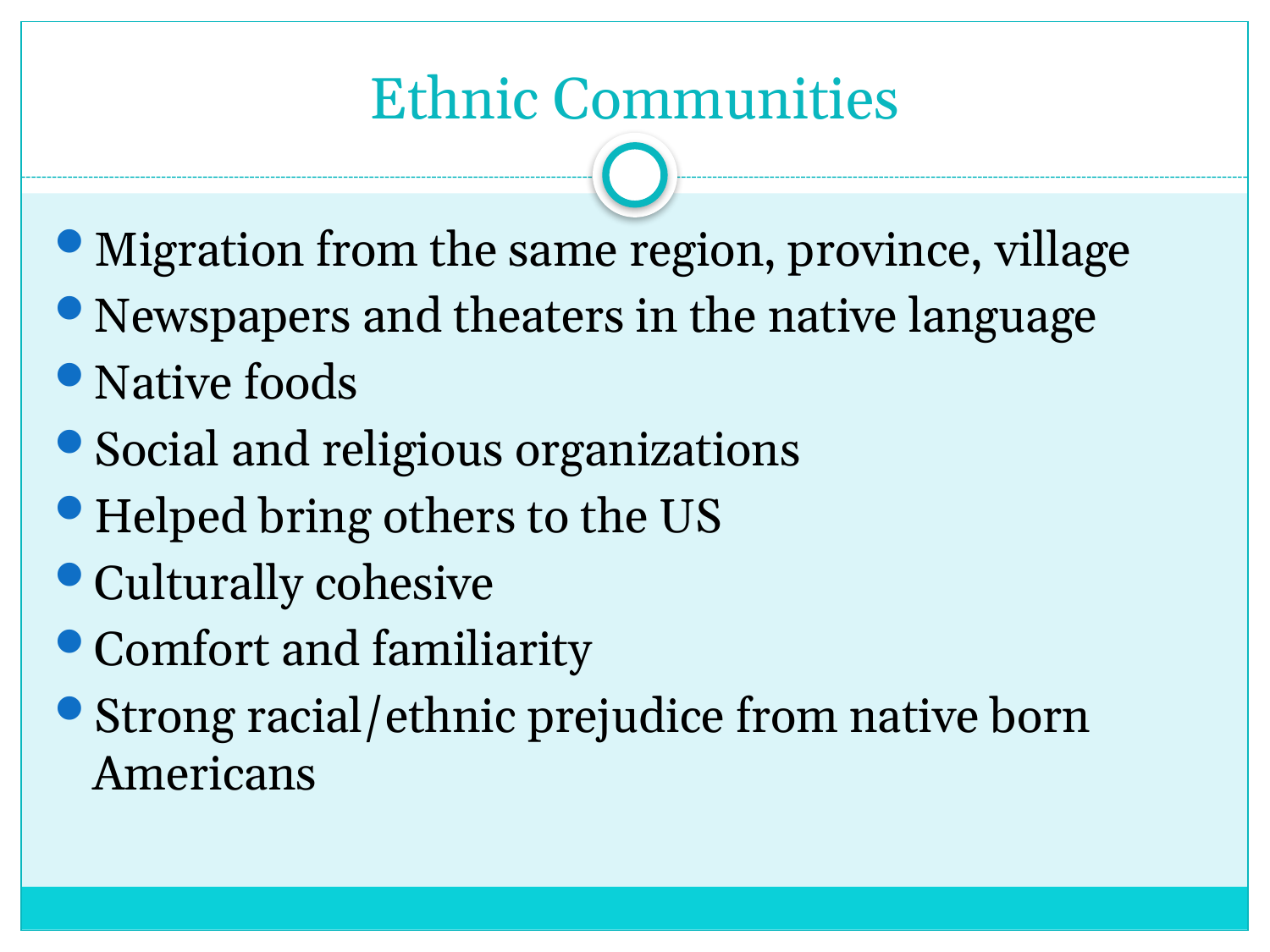

# Ethnic Communities
Migration from the same region, province, village
Newspapers and theaters in the native language
Native foods
Social and religious organizations
Helped bring others to the US
Culturally cohesive
Comfort and familiarity
Strong racial/ethnic prejudice from native born Americans